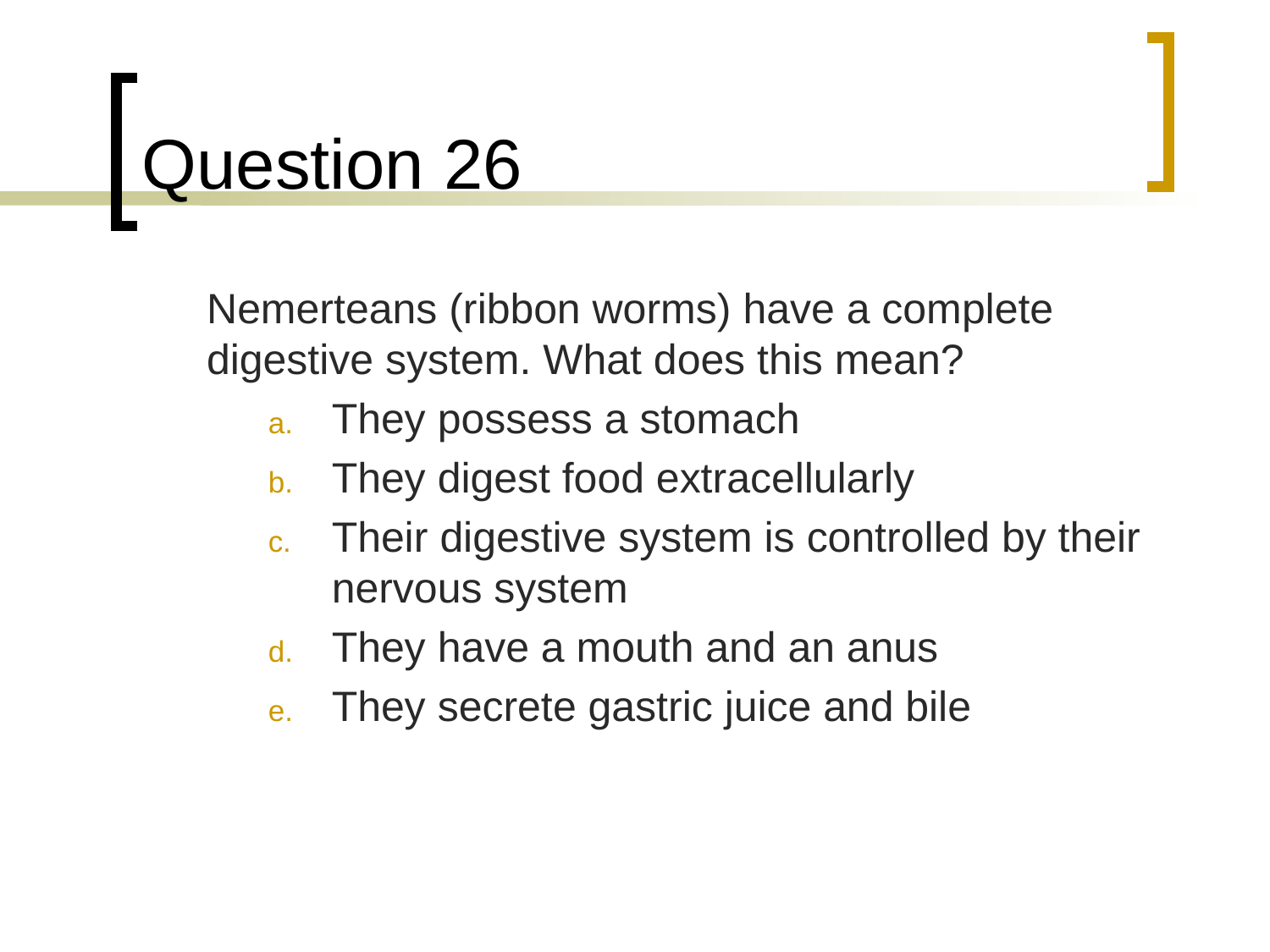

# Question 26
	Nemerteans (ribbon worms) have a complete digestive system. What does this mean?
They possess a stomach
They digest food extracellularly
Their digestive system is controlled by their nervous system
They have a mouth and an anus
They secrete gastric juice and bile